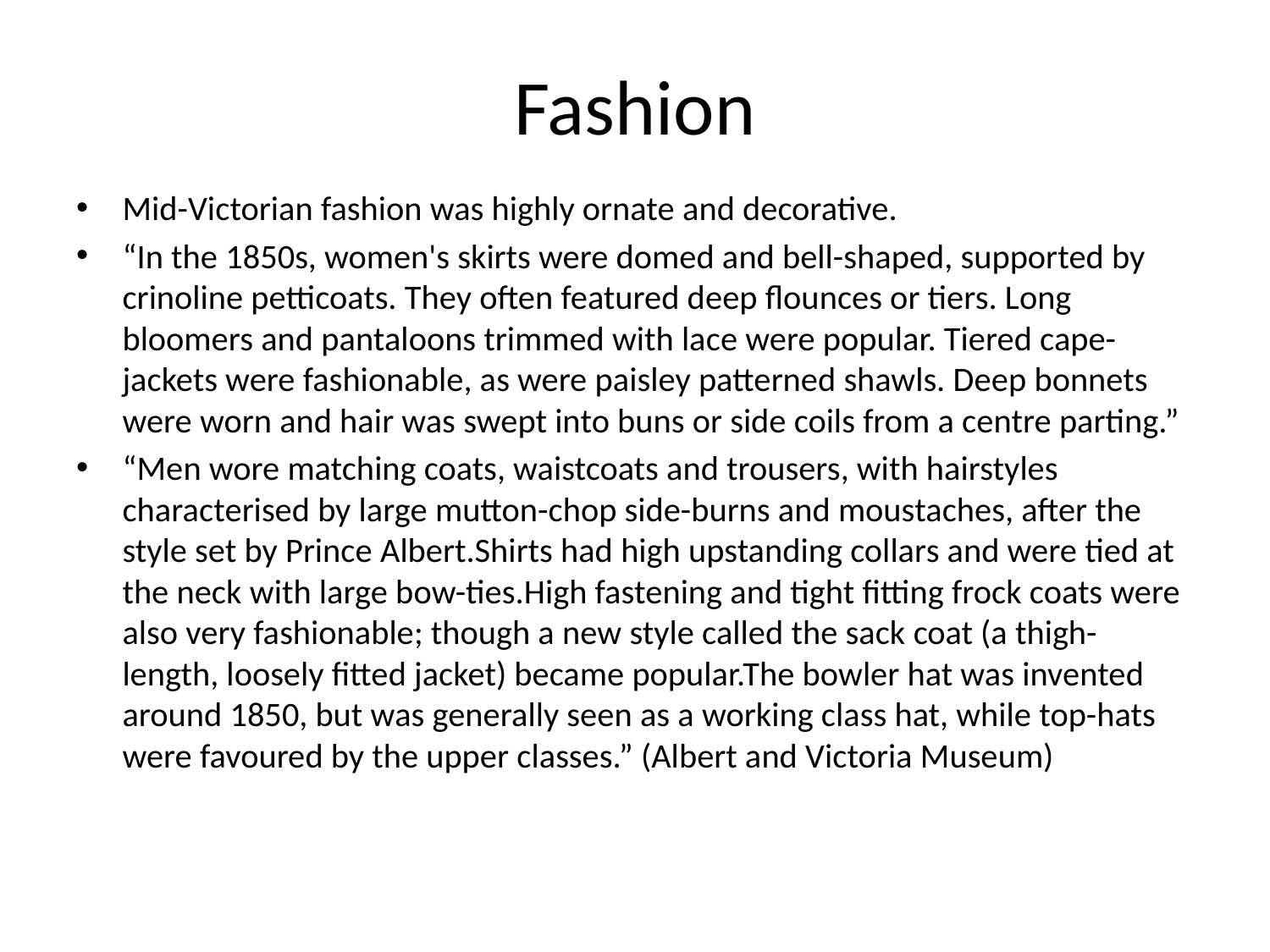

# Fashion
Mid-Victorian fashion was highly ornate and decorative.
“In the 1850s, women's skirts were domed and bell-shaped, supported by crinoline petticoats. They often featured deep flounces or tiers. Long bloomers and pantaloons trimmed with lace were popular. Tiered cape-jackets were fashionable, as were paisley patterned shawls. Deep bonnets were worn and hair was swept into buns or side coils from a centre parting.”
“Men wore matching coats, waistcoats and trousers, with hairstyles characterised by large mutton-chop side-burns and moustaches, after the style set by Prince Albert.Shirts had high upstanding collars and were tied at the neck with large bow-ties.High fastening and tight fitting frock coats were also very fashionable; though a new style called the sack coat (a thigh-length, loosely fitted jacket) became popular.The bowler hat was invented around 1850, but was generally seen as a working class hat, while top-hats were favoured by the upper classes.” (Albert and Victoria Museum)